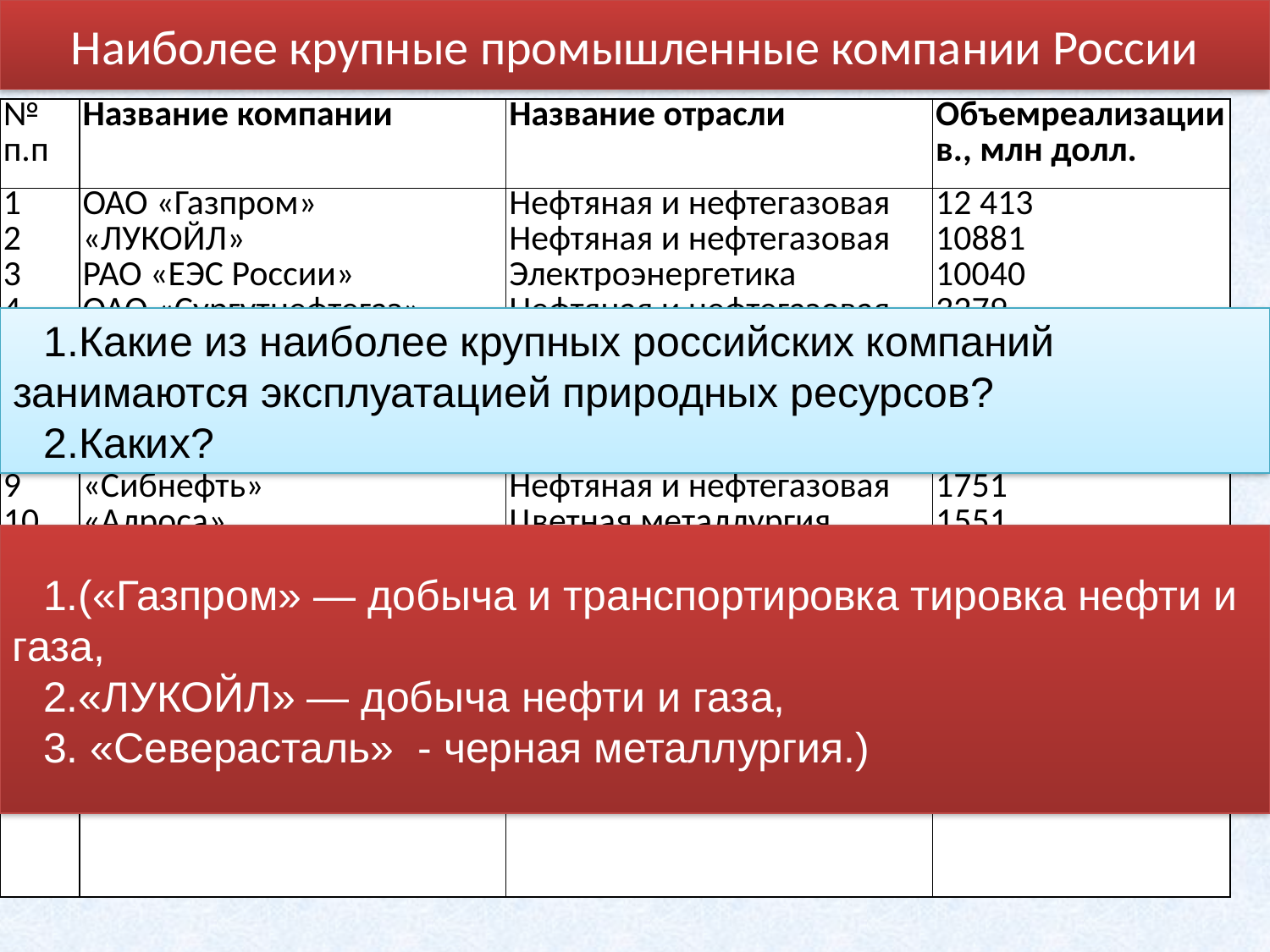

# Наиболее крупные промышленные компании России
| № п.п | Название компании | Название отрасли | Объемреализации в., млн долл. |
| --- | --- | --- | --- |
| 1 2 3 4 5 6 7 8 9 10 11 12 13 14 15 16 17 | ОАО «Газпром» «ЛУКОЙЛ» РАО «ЕЭС России» ОАО «Сургутнефтегаз» РАО «Норильский никель» АвтоВАЗ «Роснефть» «Татнефть» «Сибнефть» «Алроса» «Северсталь» «Славнефть» Магнитогорский комбинат Новолипецкий металлург. ГАЗ «Оренбургнефть» «Сиданко» | Нефтяная и нефтегазовая Нефтяная и нефтегазовая Электроэнергетика Нефтяная и нефтегазовая Цветная металлургия Машиностроение Нефтяная и нефтегазовая Нефтяная и нефтегазовая Нефтяная и нефтегазовая Цветная металлургия Черная металлургия Нефтяная и нефтегазовая Черная металлургия Черная металлургия Машиностроение Нефтяная и нефтегазовая Нефтяная и нефтегазовая | 12 413 10881 10040 3279 2711 1947 1875 1808 1751 1551 1500 1421 1166 1041 986 546 544 |
Какие из наиболее крупных российских компаний занимаются эксплуатацией природных ресурсов?
Каких?
(«Газпром» — добыча и транспортировка тировка нефти и газа,
«ЛУКОЙЛ» — добыча нефти и газа,
 «Северасталь»  - черная металлургия.)